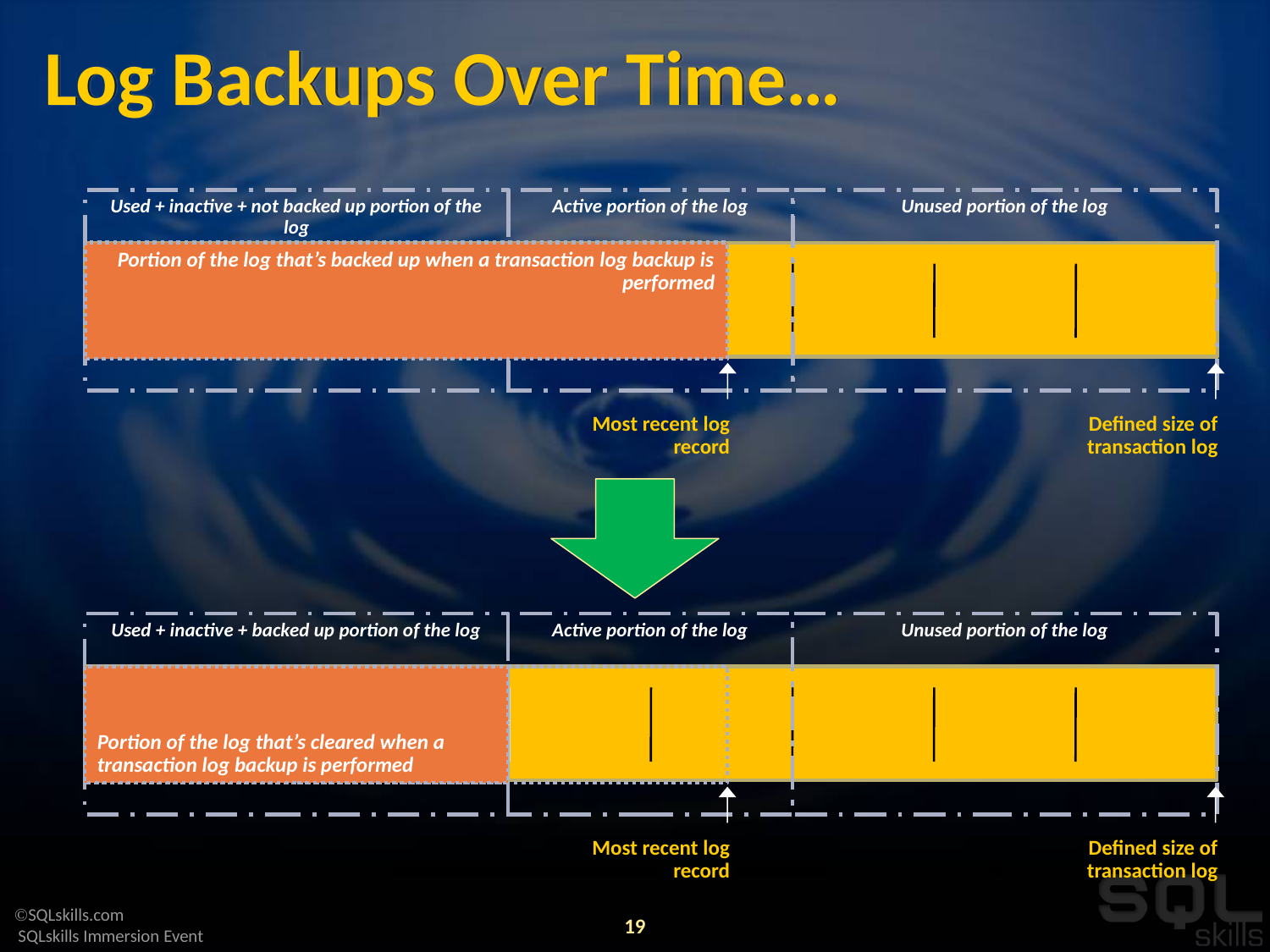

# Log Backups Over Time…
Used + inactive + not backed up portion of the log
Active portion of the log
Unused portion of the log

Portion of the log that’s backed up when a transaction log backup is performed

Most recent log record
Defined size of transaction log

Used + inactive + backed up portion of the log
Active portion of the log
Unused portion of the log

Portion of the log that’s cleared when a transaction log backup is performed

Most recent log record
Defined size of transaction log
19